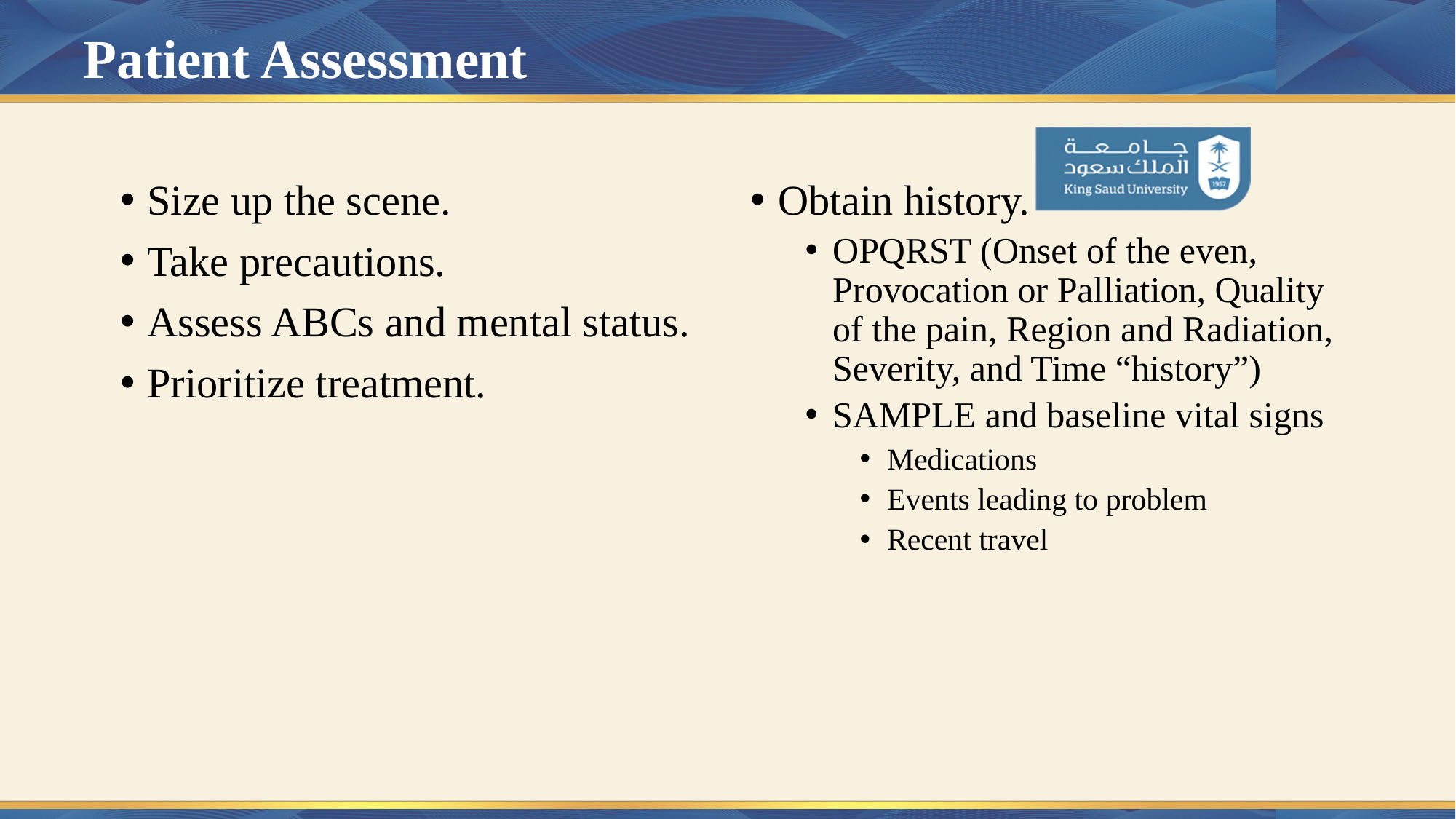

# Patient Assessment
Size up the scene.
Take precautions.
Assess ABCs and mental status.
Prioritize treatment.
Obtain history.
OPQRST (Onset of the even, Provocation or Palliation, Quality of the pain, Region and Radiation, Severity, and Time “history”)
SAMPLE and baseline vital signs
Medications
Events leading to problem
Recent travel